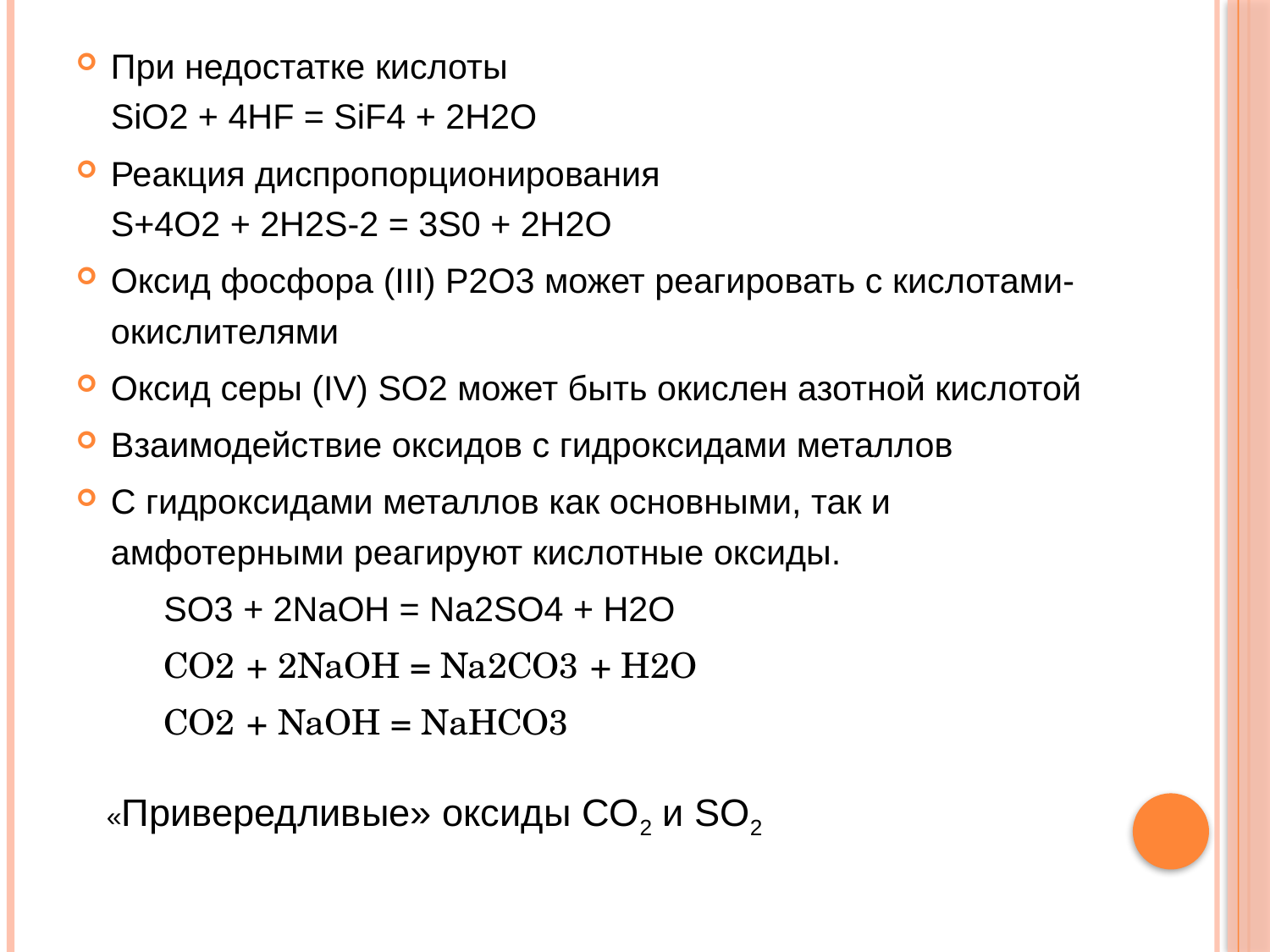

#
При недостатке кислоты                                                  SiO2 + 4HF = SiF4 + 2H2O
Реакция диспропорционирования                                  S+4O2 + 2H2S-2 = 3S0 + 2H2O
Оксид фосфора (III) P2O3 может реагировать с кислотами-окислителями
Оксид серы (IV) SO2 может быть окислен азотной кислотой
Взаимодействие оксидов с гидроксидами металлов
С гидроксидами металлов как основными, так и амфотерными реагируют кислотные оксиды.
         SO3 + 2NaOH = Na2SO4 + H2O
         CO2 + 2NaOH = Na2CO3 + H2O
         CO2 + NaOH = NaHCO3

    «Привередливые» оксиды CO2 и SO2